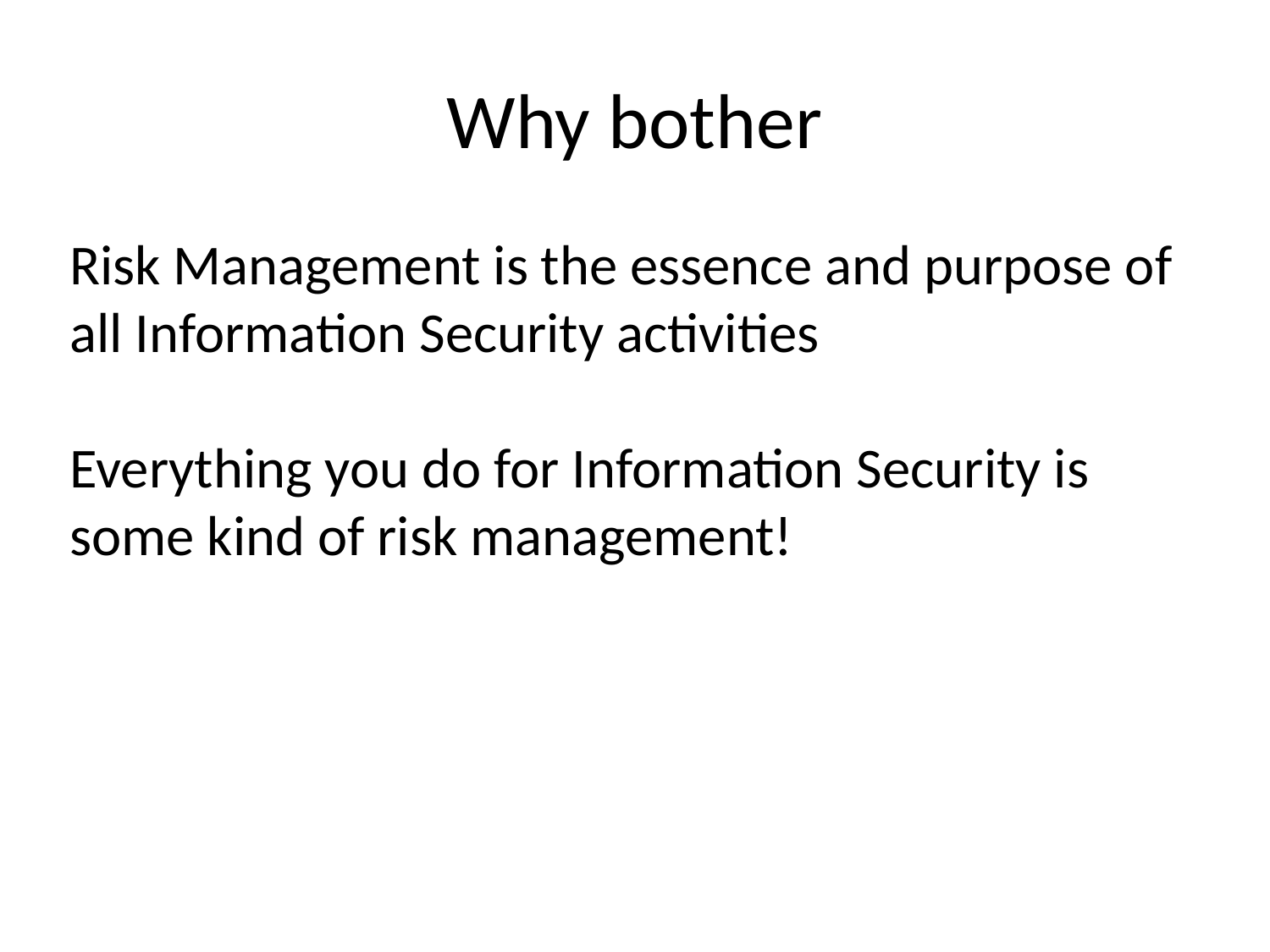

Why bother
Risk Management is the essence and purpose of all Information Security activities

Everything you do for Information Security is some kind of risk management!